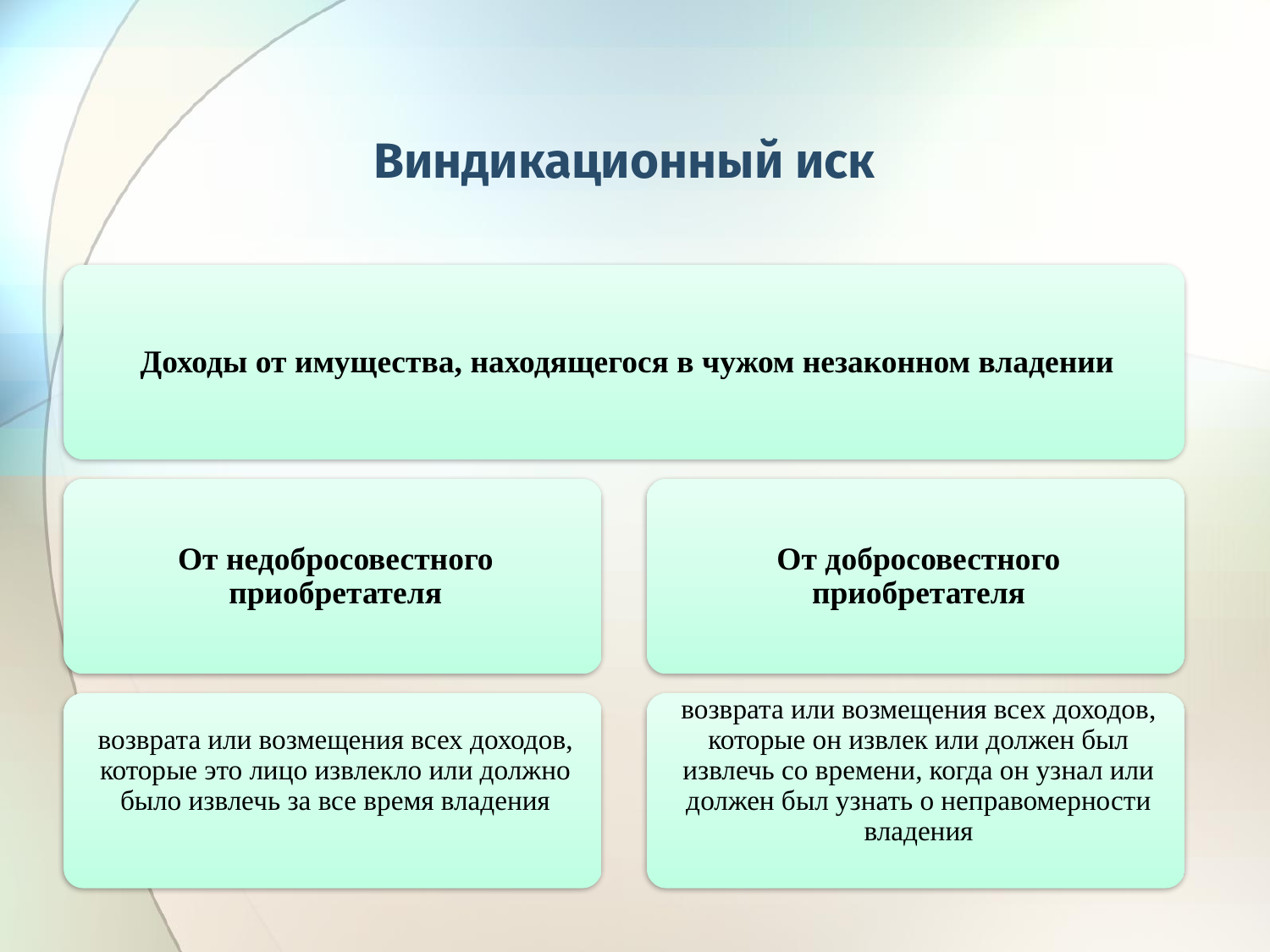

# Виндикационный иск
Доходы от имущества, находящегося в чужом незаконном владении
От недобросовестного приобретателя
возврата или возмещения всех доходов, которые это лицо извлекло или должно было извлечь за все время владения

От добросовестного приобретателя
возврата или возмещения всех доходов, которые он извлек или должен был извлечь со времени, когда он узнал или должен был узнать о неправомерности владения